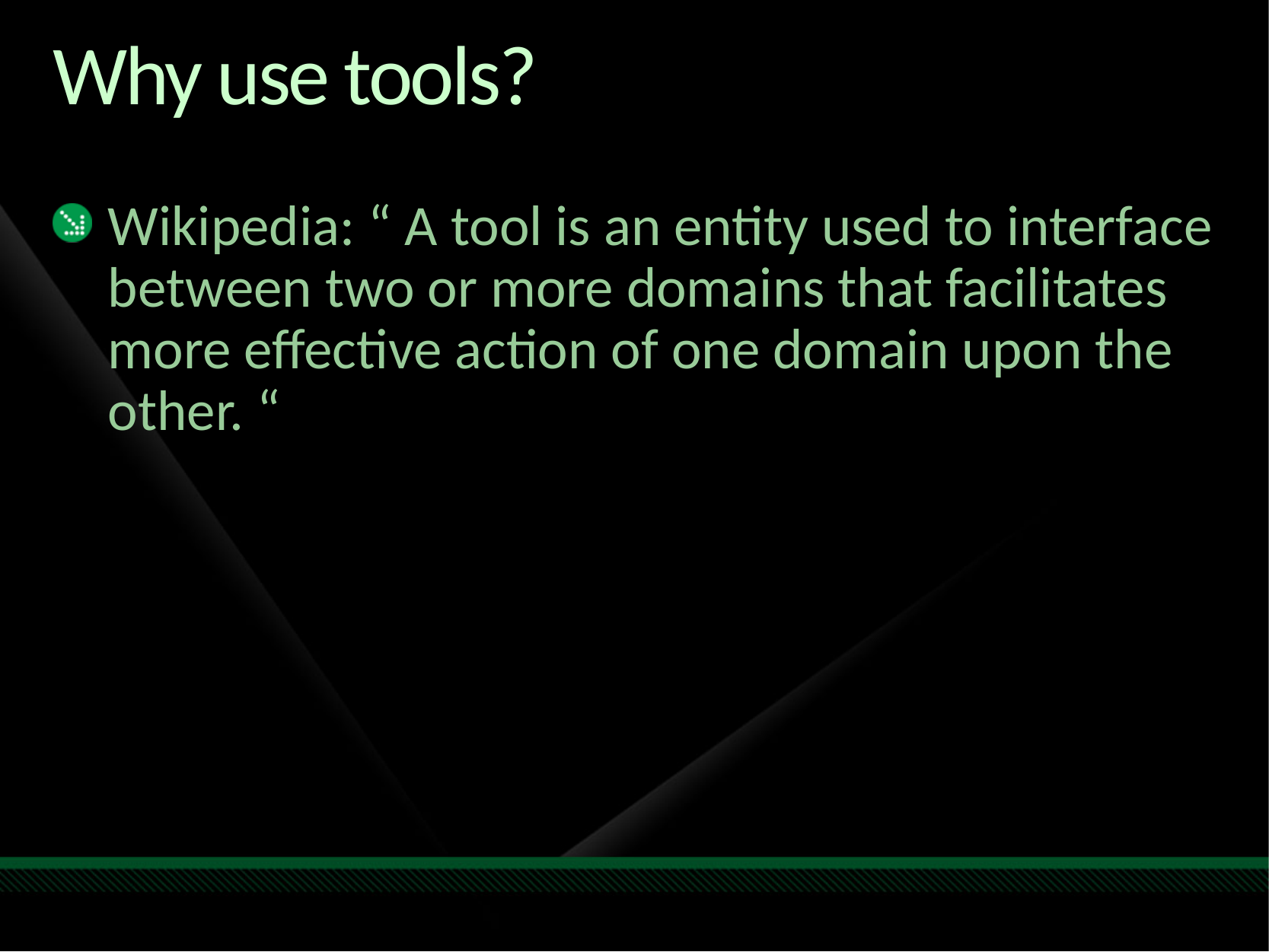

# Why use tools?
Wikipedia: “ A tool is an entity used to interface between two or more domains that facilitates more effective action of one domain upon the other. “